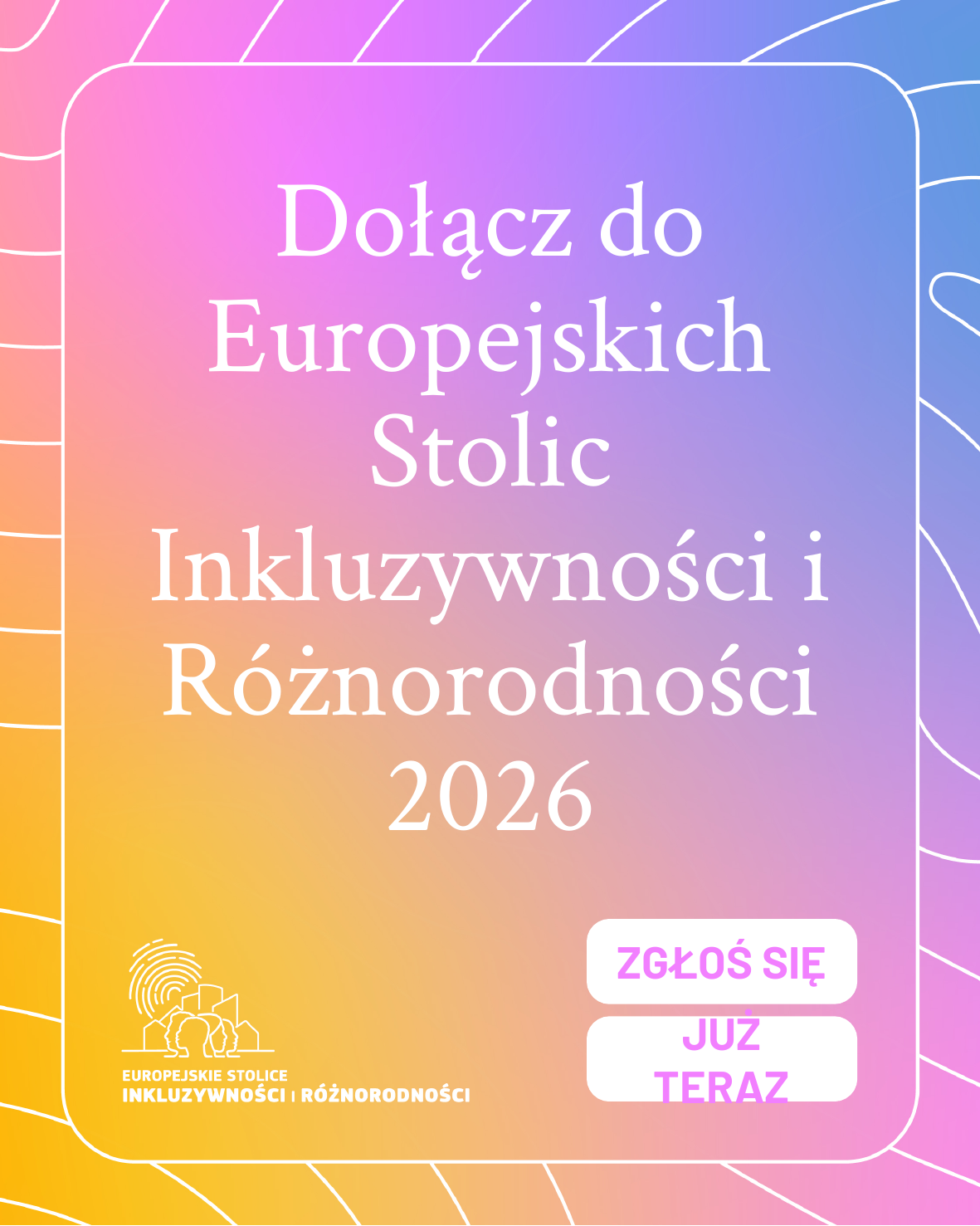

# Dołącz do Europejskich Stolic Inkluzywności i Różnorodności 2026
ZGŁOŚ SIĘ
JUŻ TERAZ